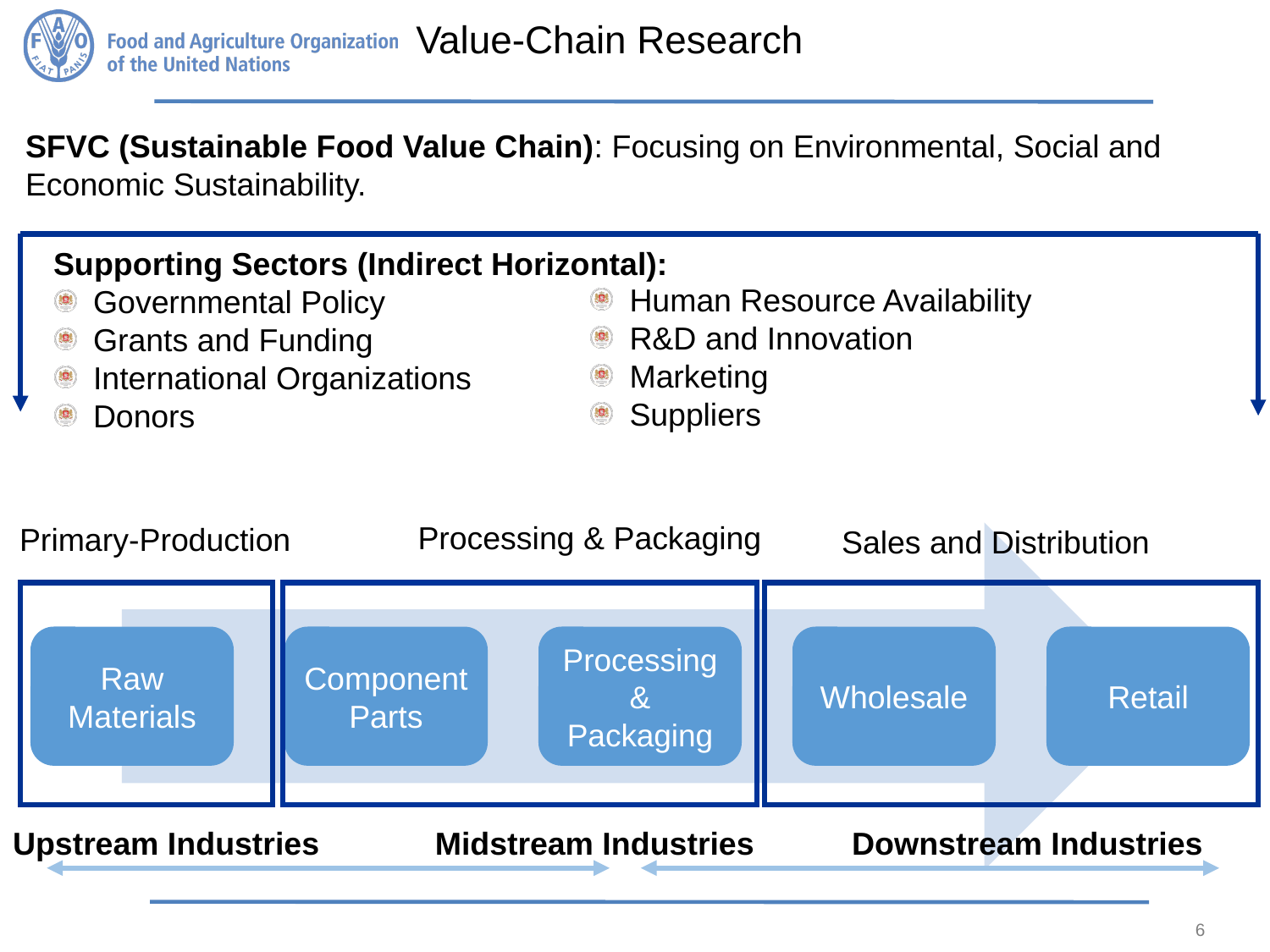

# Value-Chain Research
SFVC (Sustainable Food Value Chain): Focusing on Environmental, Social and Economic Sustainability.
Supporting Sectors (Indirect Horizontal):
Governmental Policy
Grants and Funding
International Organizations
Donors

Human Resource Availability
R&D and Innovation
Marketing
Suppliers
Processing & Packaging
Primary-Production
Sales and Distribution
Upstream Industries             Midstream Industries           Downstream Industries
Raw Materials
Component Parts
Processing & Packaging
Retail
Wholesale

6